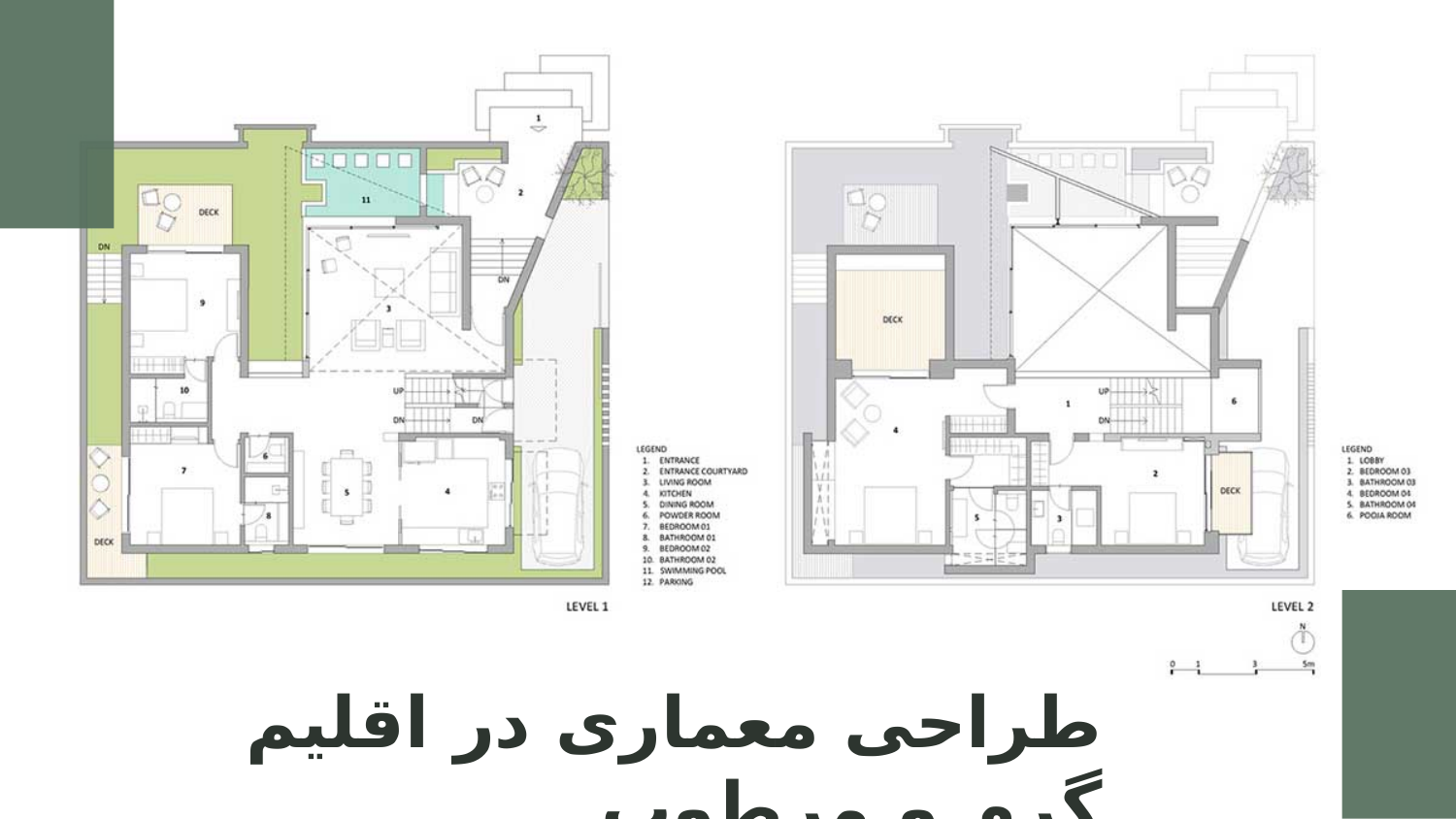

# طراحی معماری در اقلیم گرم و مرطوب